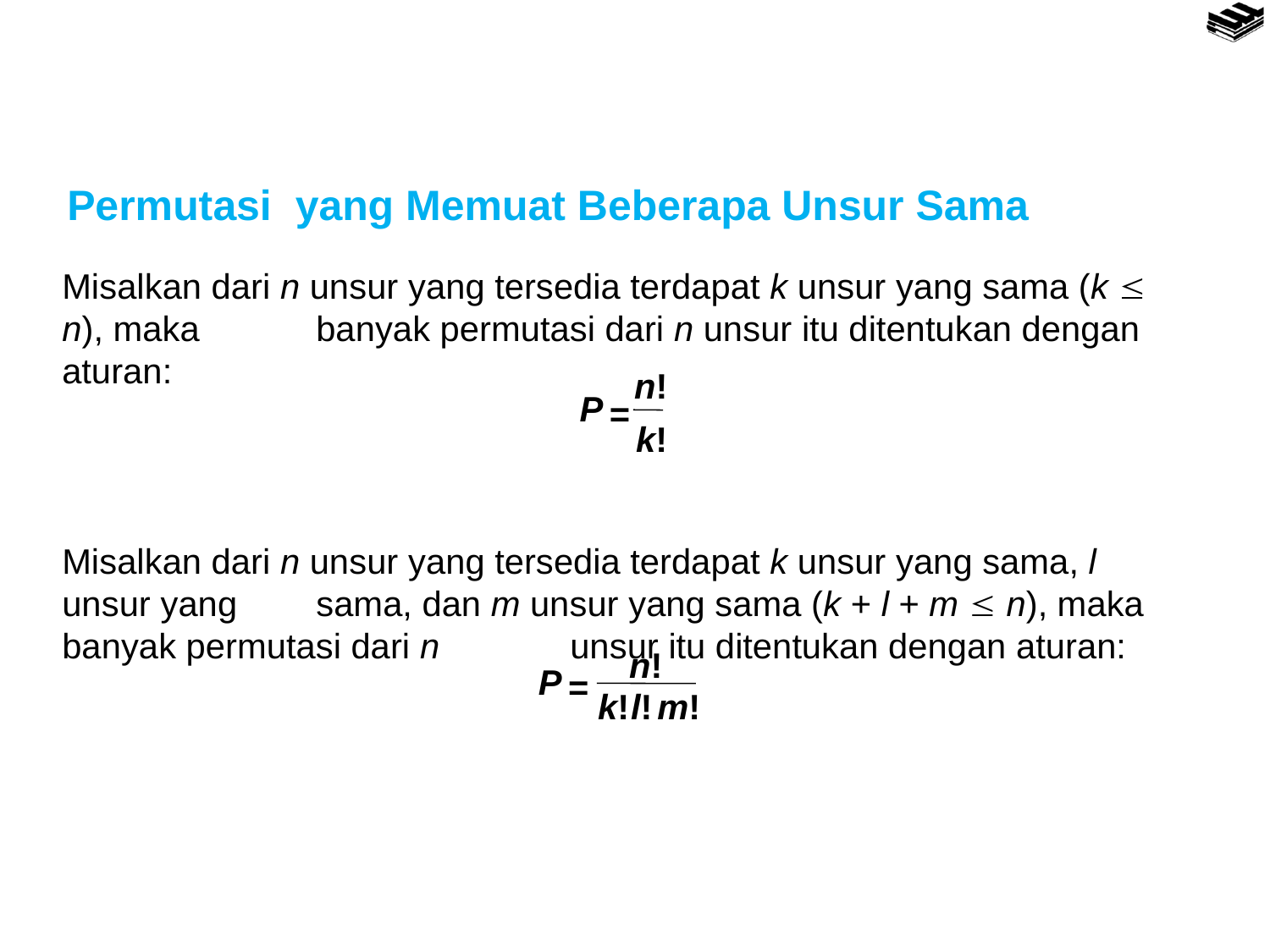

Permutasi  yang Memuat Beberapa Unsur Sama
Misalkan dari n unsur yang tersedia terdapat k unsur yang sama (k ≤ n), maka 	banyak permutasi dari n unsur itu ditentukan dengan aturan:

Misalkan dari n unsur yang tersedia terdapat k unsur yang sama, l unsur yang 	sama, dan m unsur yang sama (k + l + m ≤ n), maka banyak permutasi dari n 	unsur itu ditentukan dengan aturan:
n!
k!
P
=
n!
m!
k!
l!
P
=